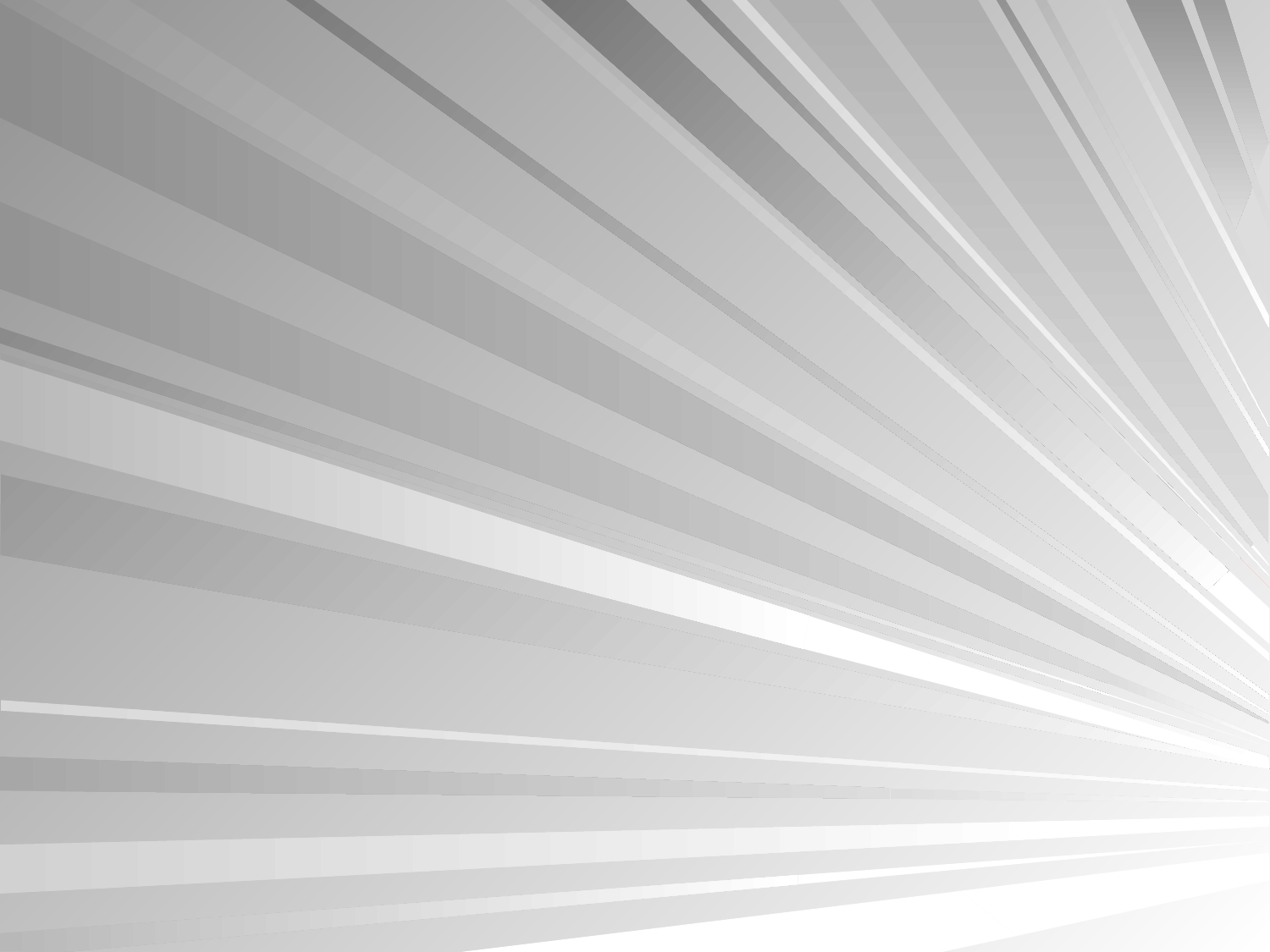

# L’importance de l’ensoleillement
L’ensoleillement et l’urbanisme
Position du soleil
Trajectoires solaires
 a. Représenter les trajectoires solaires
 b. Coordonnées angulaires du soleil
Diagrammes cartésiens
Facteur de lumière du jour
Les propositions
Exemple
 Conclusion
Bibliographie